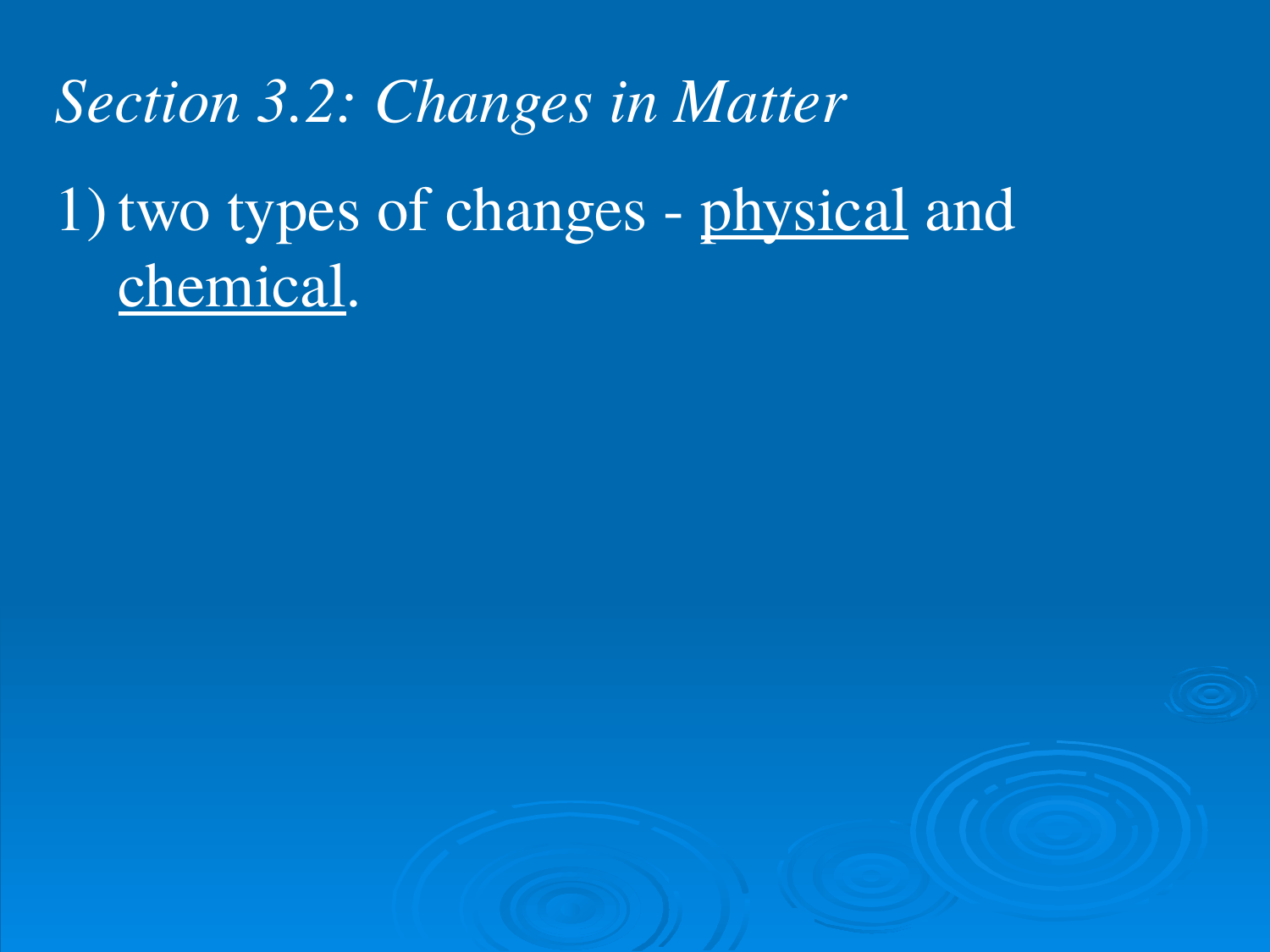

Section 3.2: Changes in Matter
two types of changes - physical and chemical.